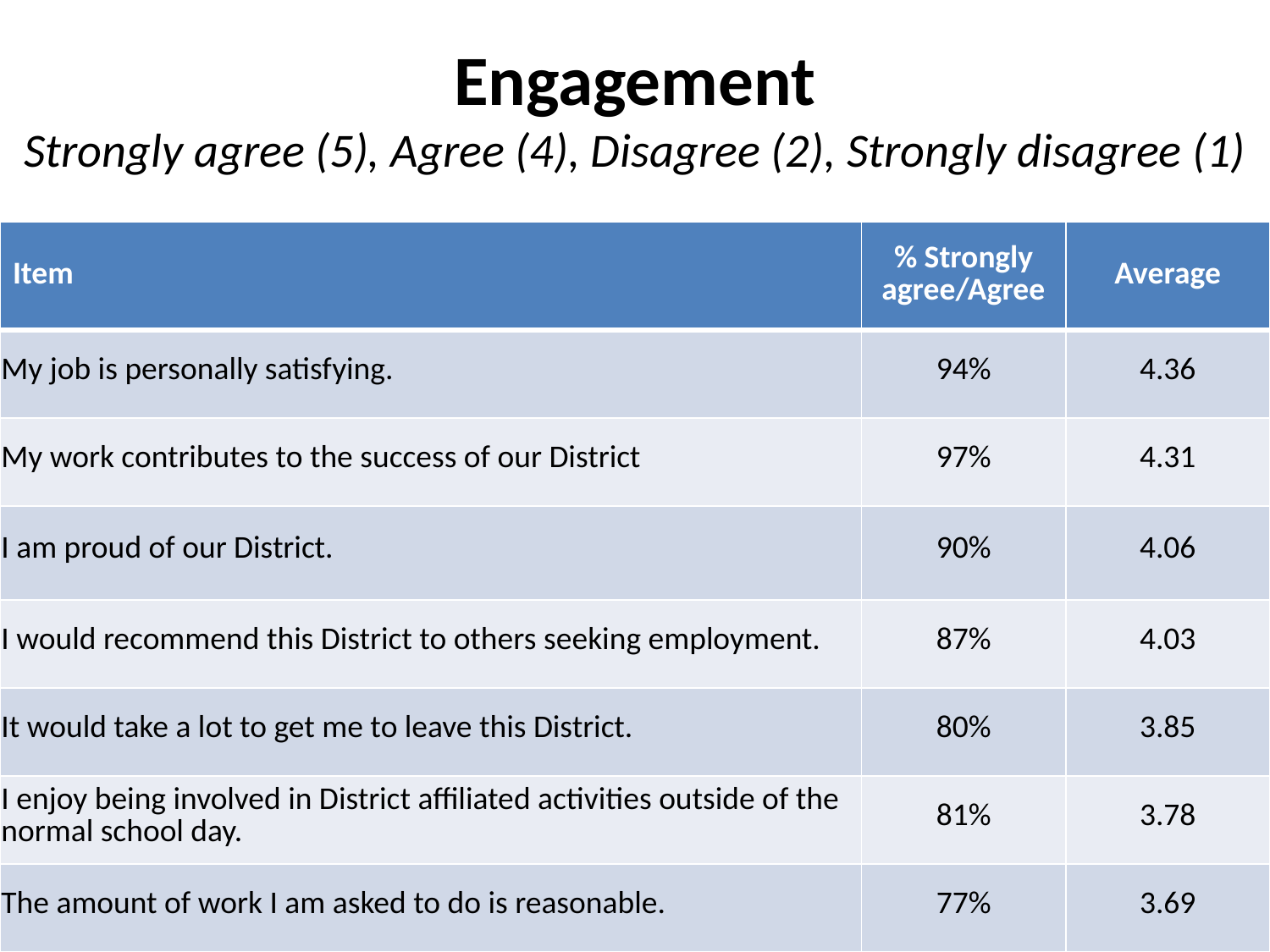

# Engagement Strongly agree (5), Agree (4), Disagree (2), Strongly disagree (1)
| Item | % Strongly agree/Agree | Average |
| --- | --- | --- |
| My job is personally satisfying. | 94% | 4.36 |
| My work contributes to the success of our District | 97% | 4.31 |
| I am proud of our District. | 90% | 4.06 |
| I would recommend this District to others seeking employment. | 87% | 4.03 |
| It would take a lot to get me to leave this District. | 80% | 3.85 |
| I enjoy being involved in District affiliated activities outside of the normal school day. | 81% | 3.78 |
| The amount of work I am asked to do is reasonable. | 77% | 3.69 |